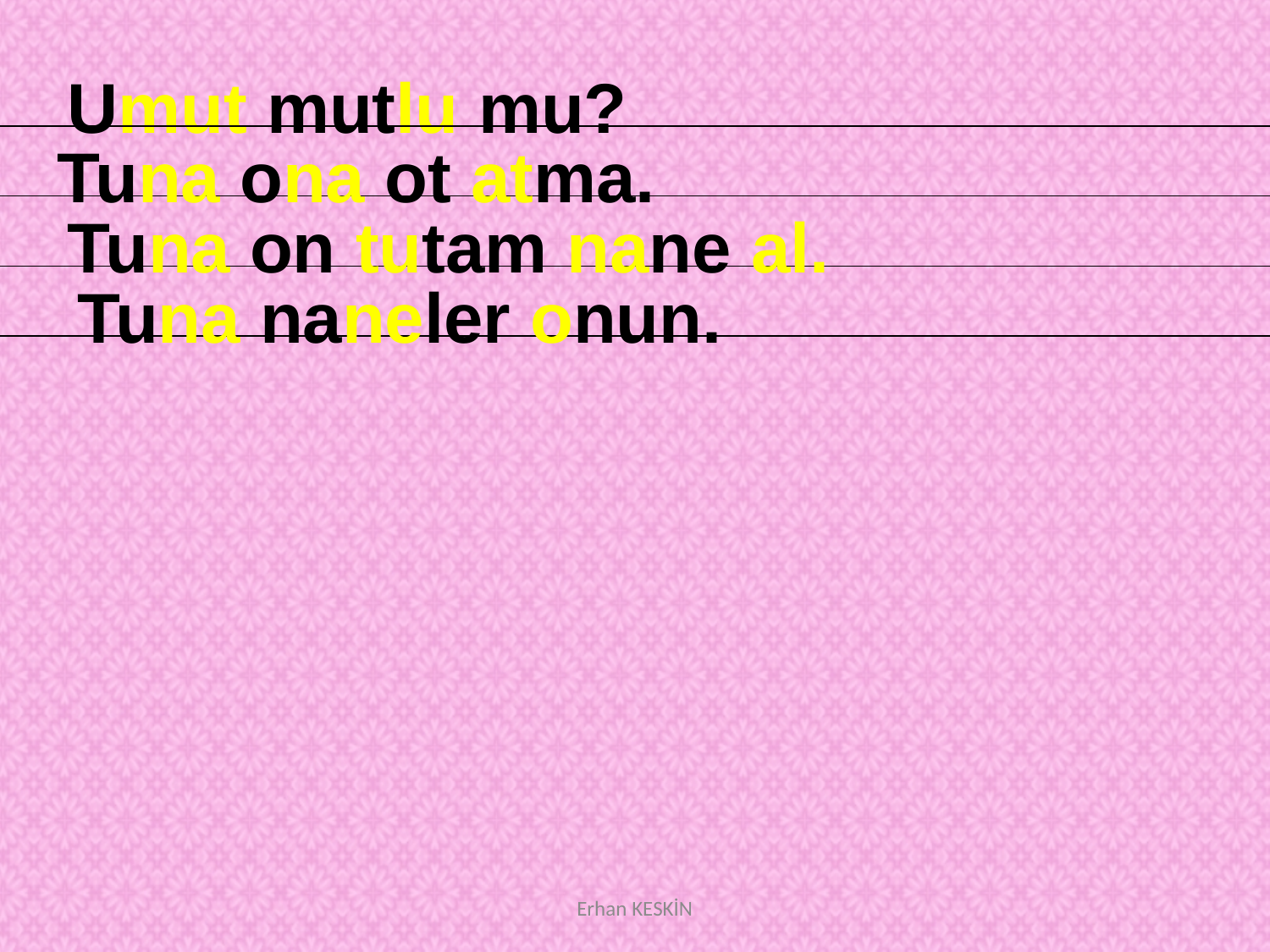

Umut mutlu mu?
Tuna ona ot atma.
Tuna on tutam nane al.
Tuna naneler onun.
Erhan KESKİN